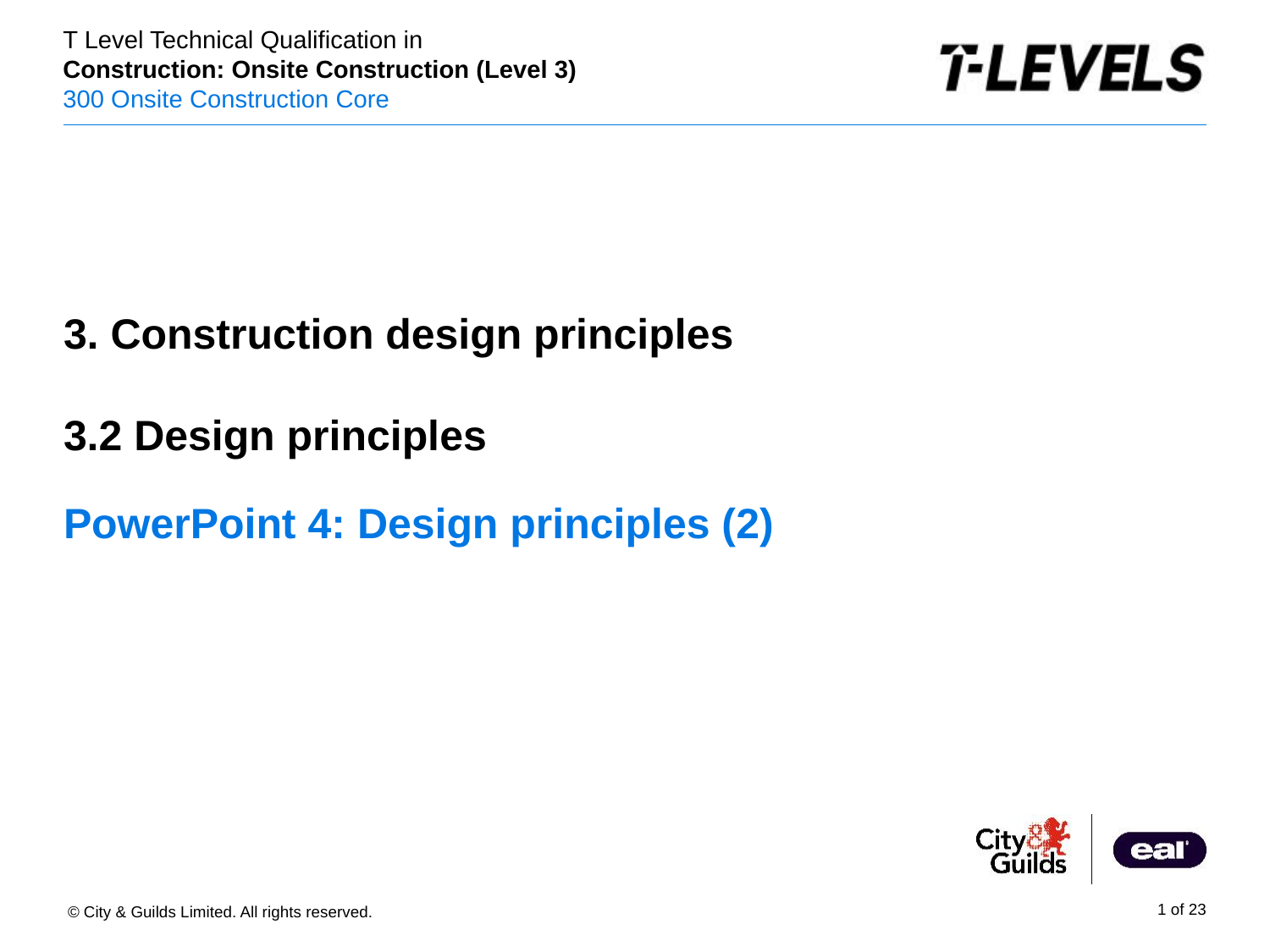

PowerPoint
3. Construction design principles

3.2 Design principles
# PowerPoint 4: Design principles (2)